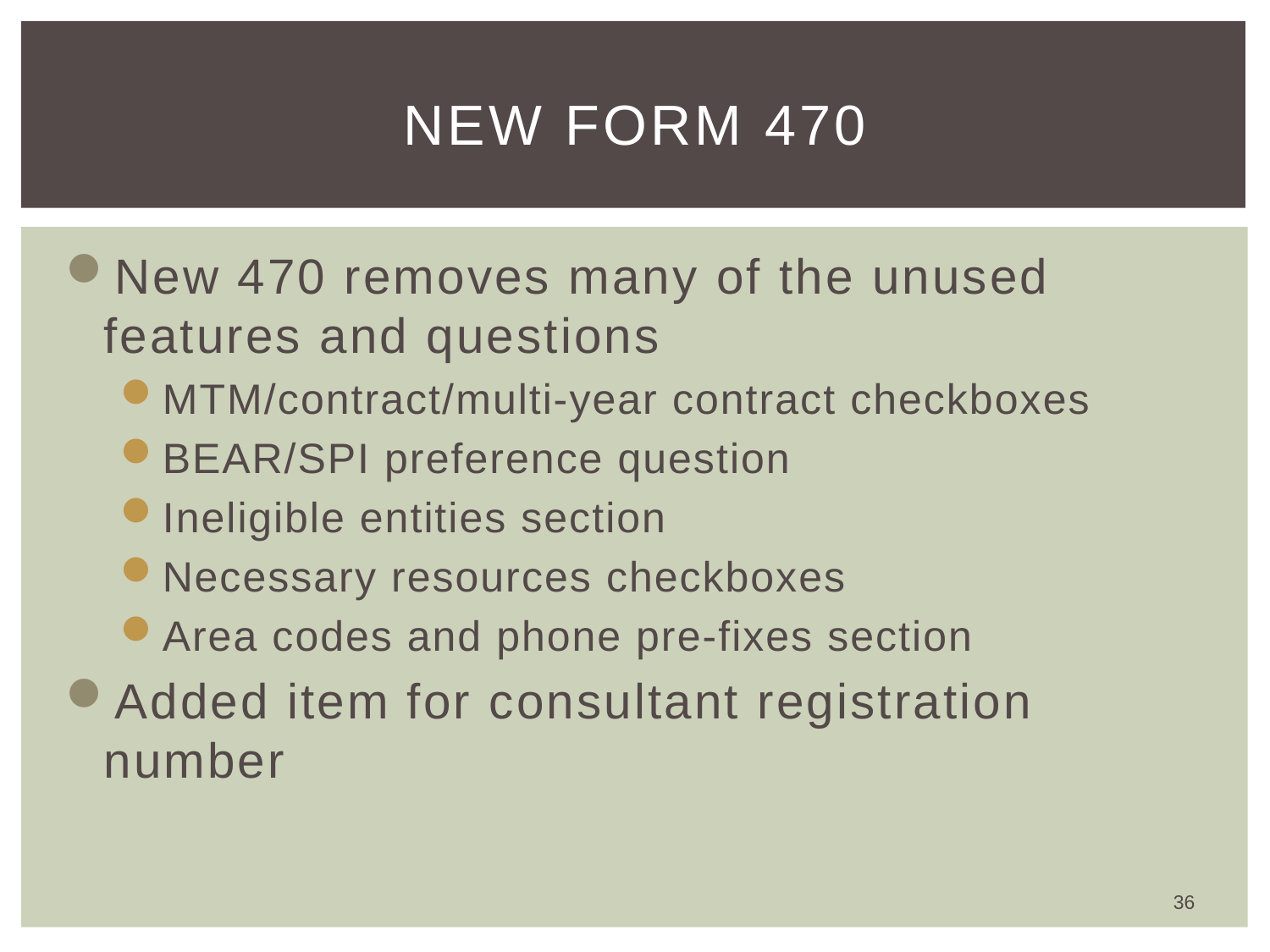

# New Form 470
New 470 removes many of the unused features and questions
MTM/contract/multi-year contract checkboxes
BEAR/SPI preference question
Ineligible entities section
Necessary resources checkboxes
Area codes and phone pre-fixes section
Added item for consultant registration number
36